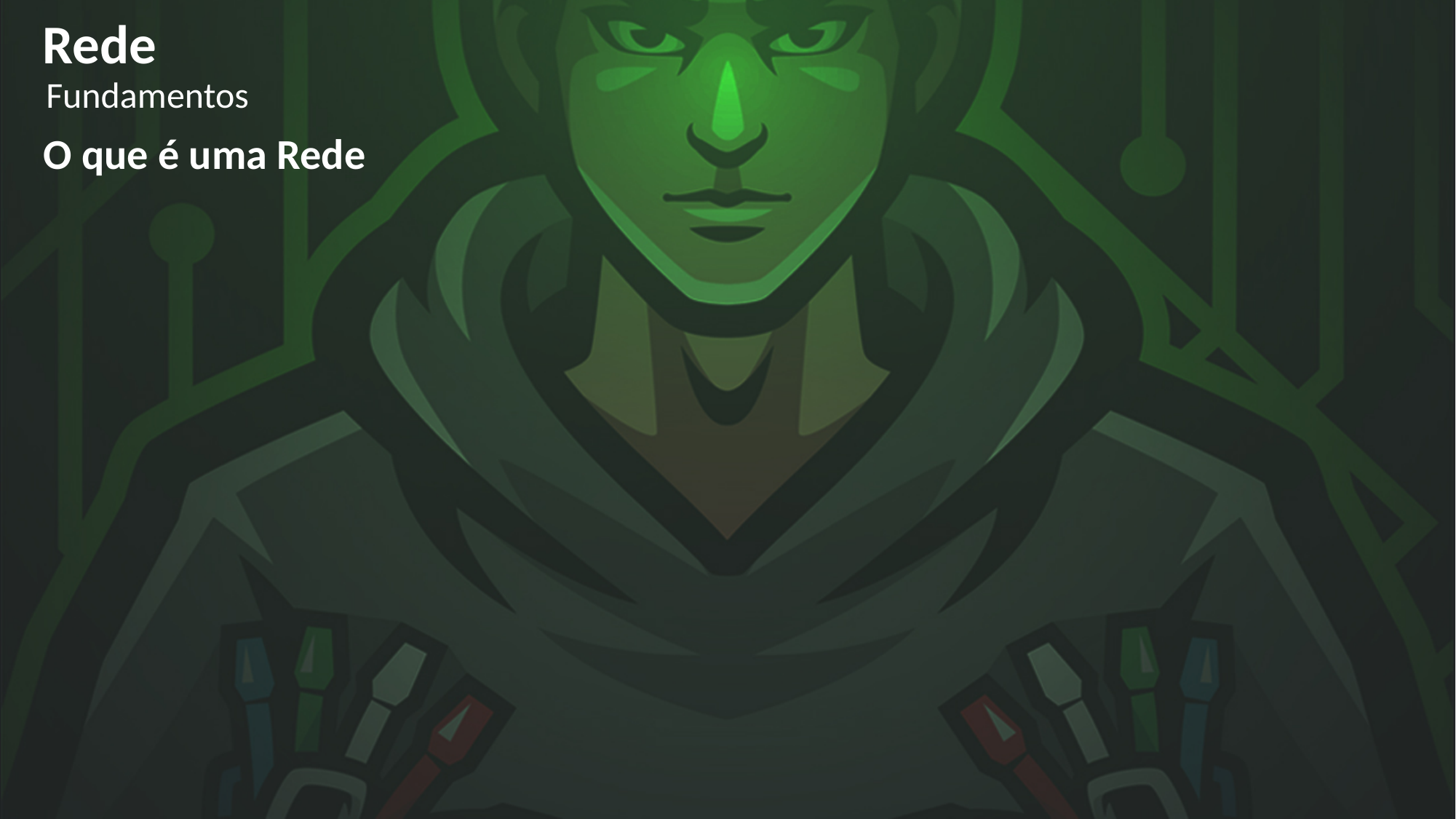

Rede
Fundamentos
O que é uma Rede